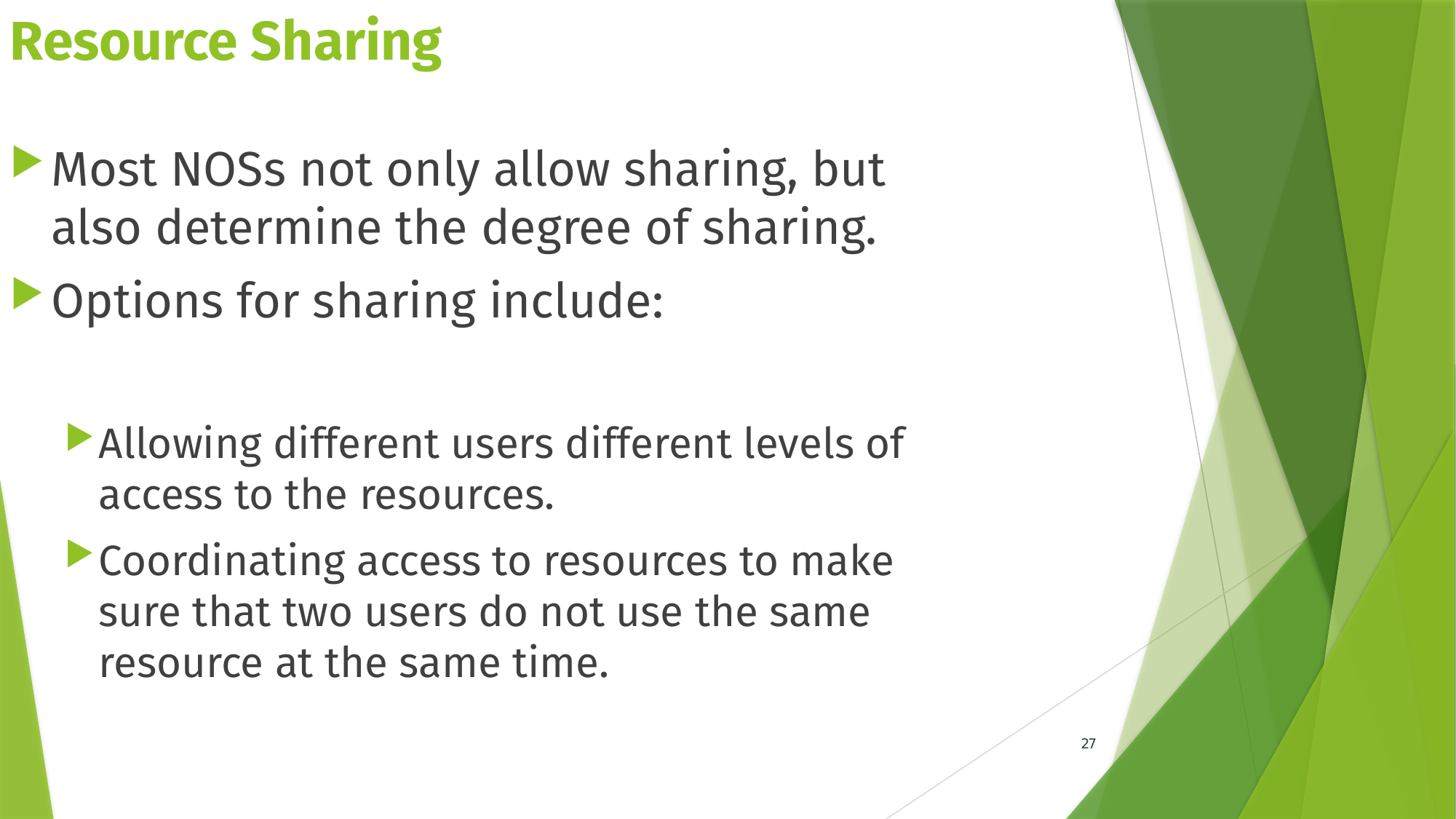

# Resource Sharing
Most NOSs not only allow sharing, but also determine the degree of sharing.
Options for sharing include:

Allowing different users different levels of access to the resources.
Coordinating access to resources to make sure that two users do not use the same resource at the same time.

27